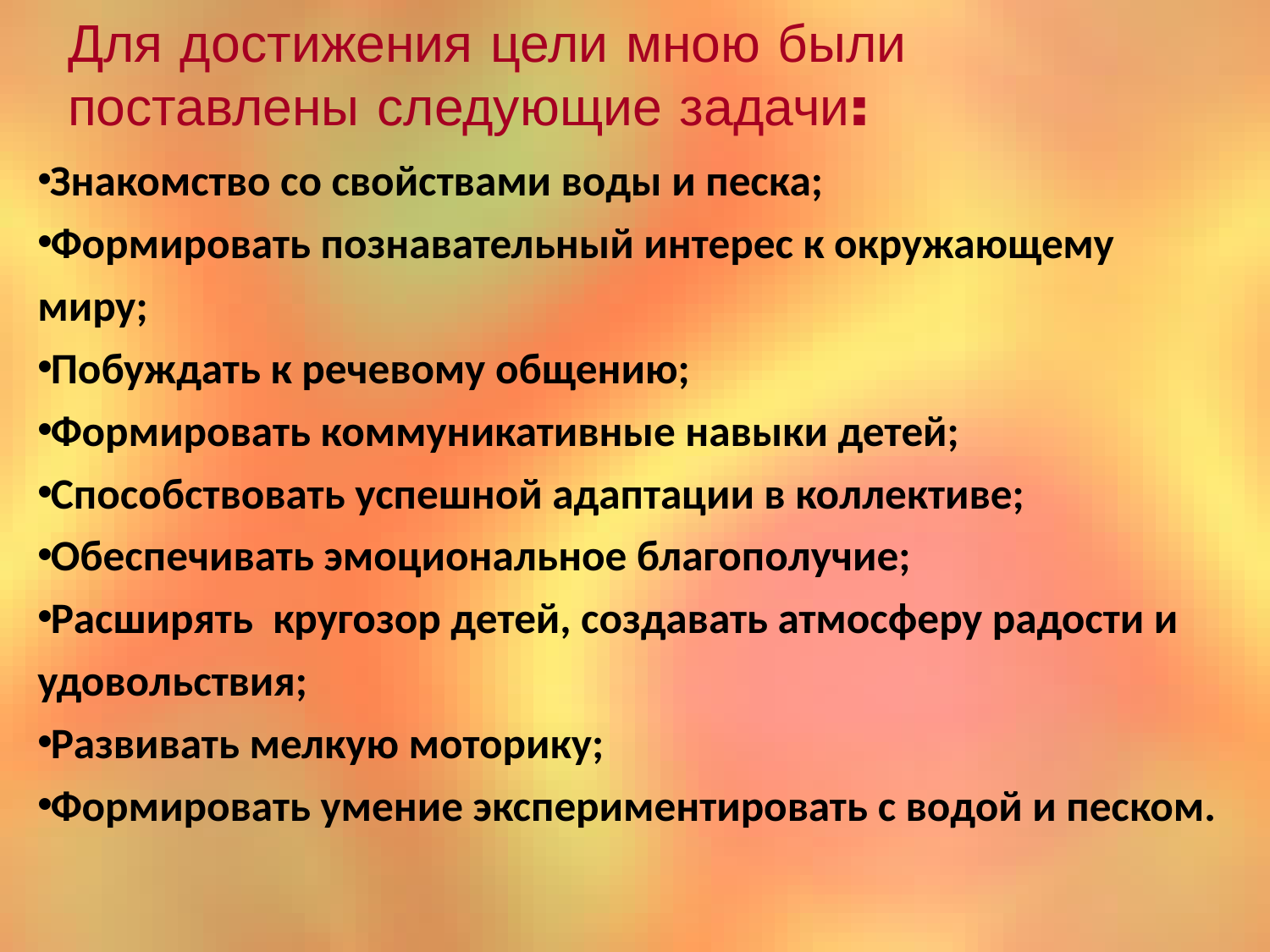

# Для достижения цели мною были поставлены следующие задачи:
 Знакомство со свойствами воды и песка;
 Формировать познавательный интерес к окружающему миру;
 Побуждать к речевому общению;
 Формировать коммуникативные навыки детей;
 Способствовать успешной адаптации в коллективе;
 Обеспечивать эмоциональное благополучие;
 Расширять  кругозор детей, создавать атмосферу радости и удовольствия;
 Развивать мелкую моторику;
 Формировать умение экспериментировать с водой и песком.